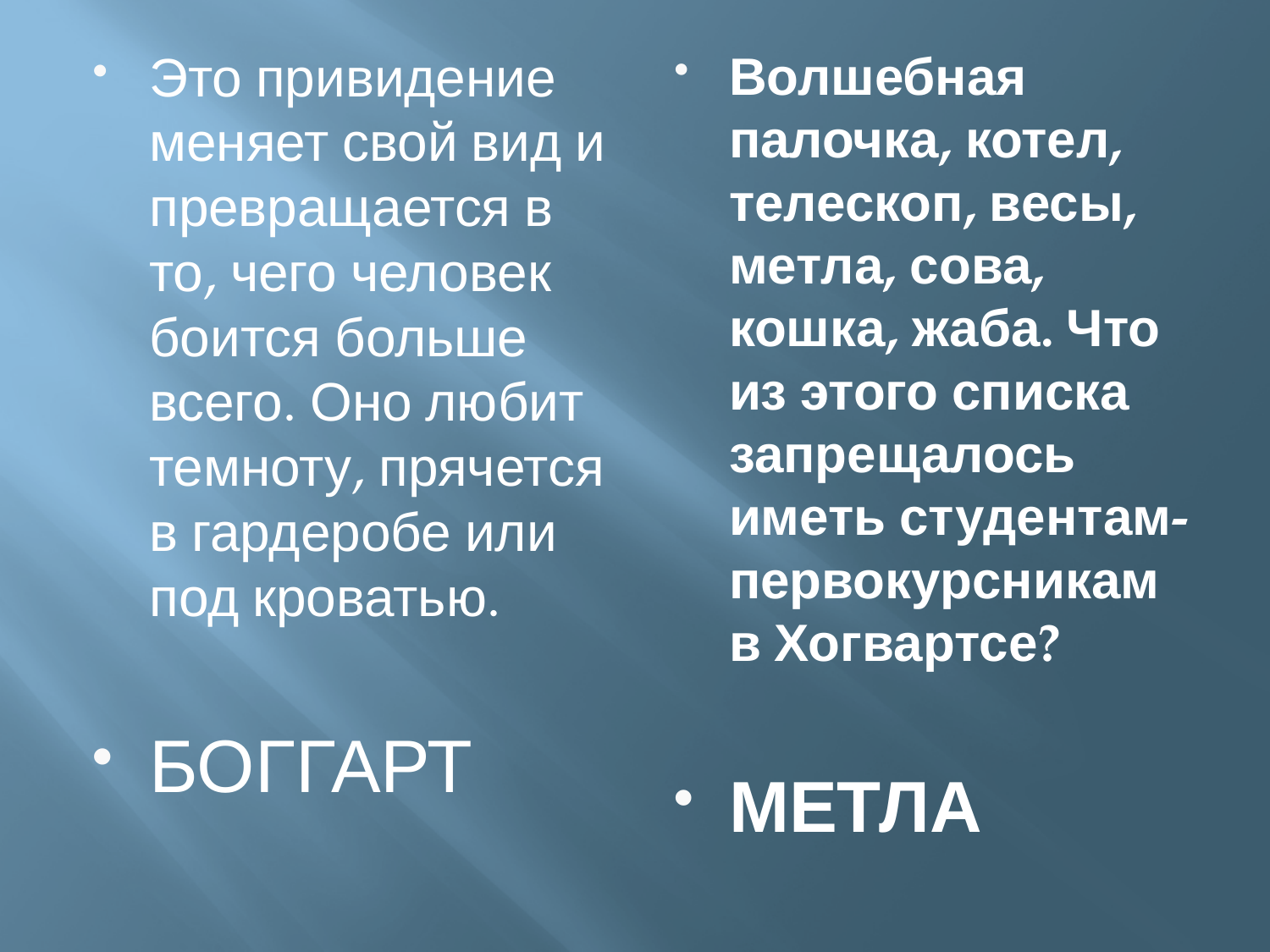

Это привидение меняет свой вид и превращается в то, чего человек боится больше всего. Оно любит темноту, прячется в гардеробе или под кроватью.

БОГГАРТ

Волшебная палочка, котел, телескоп, весы, метла, сова, кошка, жаба. Что из этого списка запрещалось иметь студентам-первокурсникам в Хогвартсе?

МЕТЛА

#